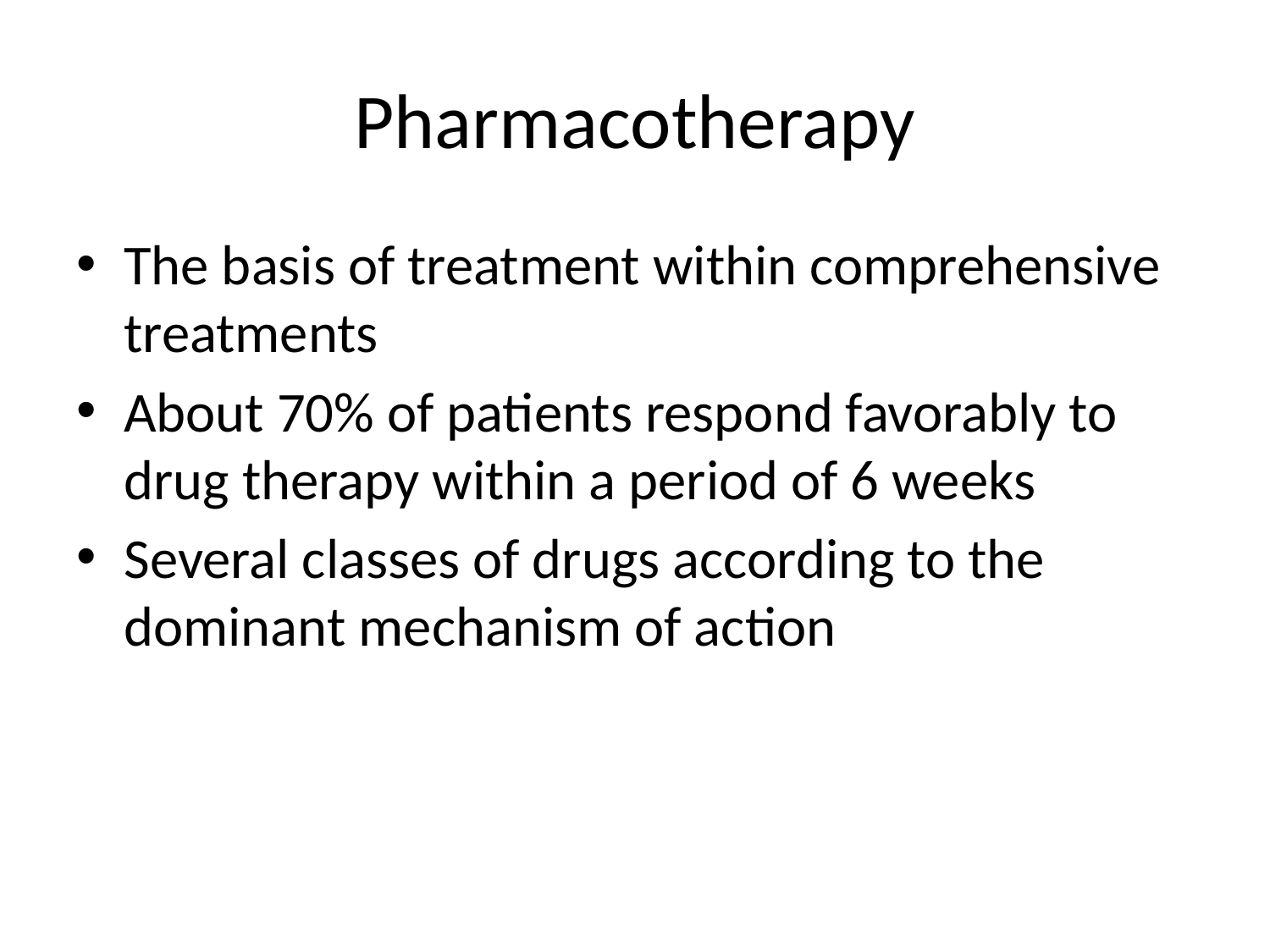

# Pharmacotherapy
The basis of treatment within comprehensive treatments
About 70% of patients respond favorably to drug therapy within a period of 6 weeks
Several classes of drugs according to the dominant mechanism of action